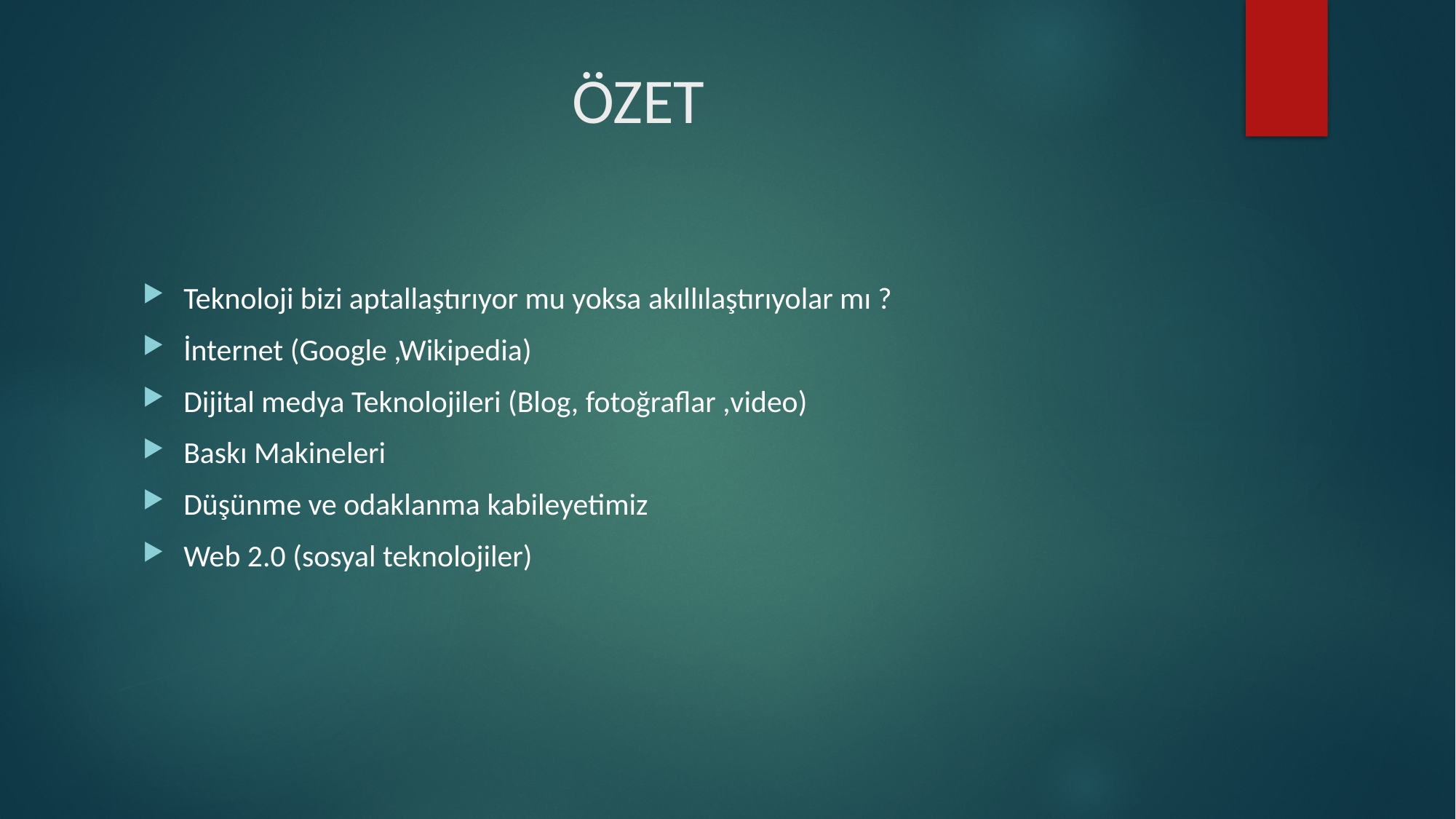

# ÖZET

Teknoloji bizi aptallaştırıyor mu yoksa akıllılaştırıyolar mı ?
İnternet (Google ,Wikipedia)
Dijital medya Teknolojileri (Blog, fotoğraflar ,video)
Baskı Makineleri
Düşünme ve odaklanma kabileyetimiz
Web 2.0 (sosyal teknolojiler)